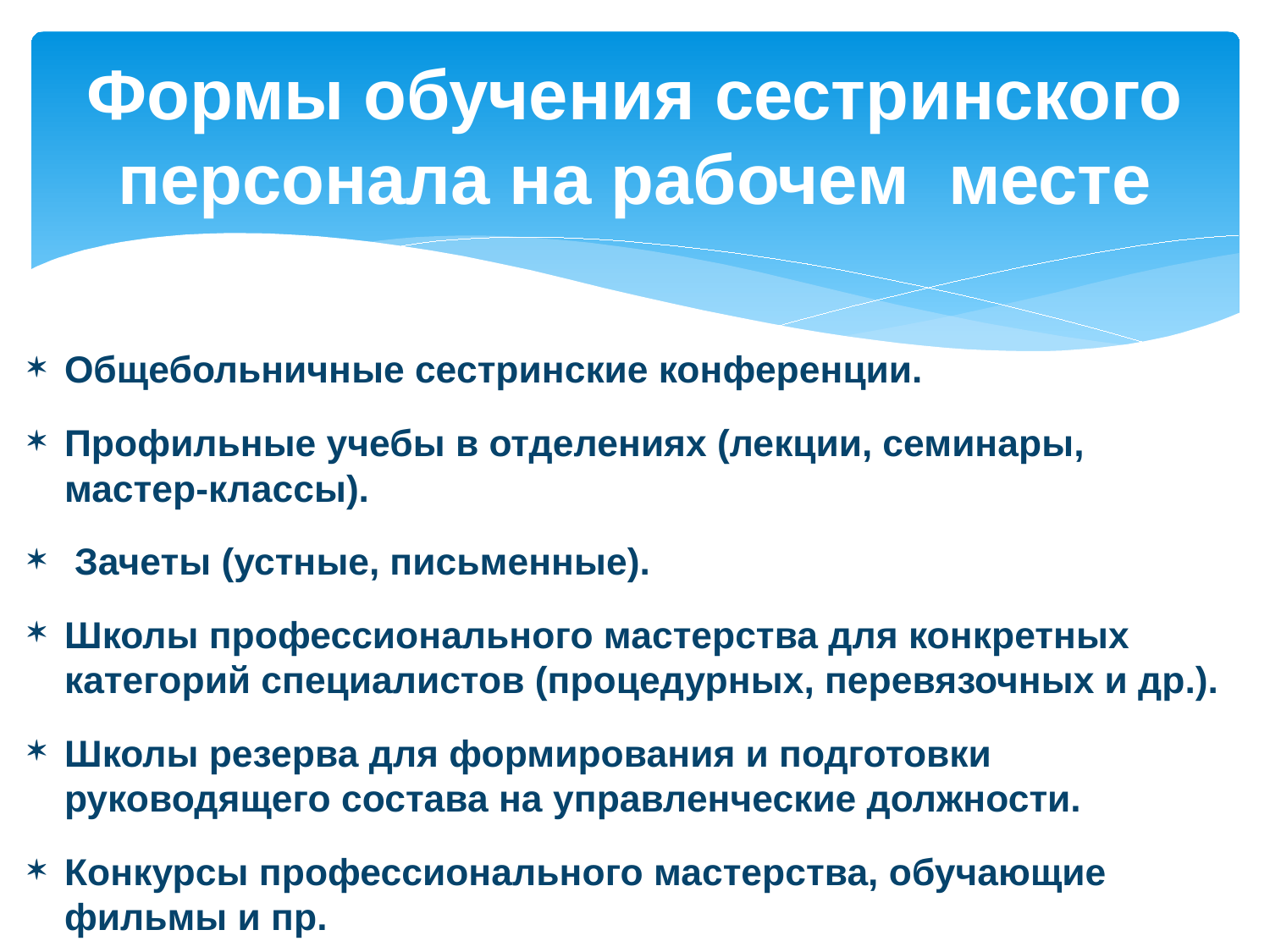

# Формы обучения сестринского персонала на рабочем  месте

Общебольничные сестринские конференции.
Профильные учебы в отделениях (лекции, семинары, мастер-классы).
 Зачеты (устные, письменные).
Школы профессионального мастерства для конкретных категорий специалистов (процедурных, перевязочных и др.).
Школы резерва для формирования и подготовки руководящего состава на управленческие должности.
Конкурсы профессионального мастерства, обучающие фильмы и пр.